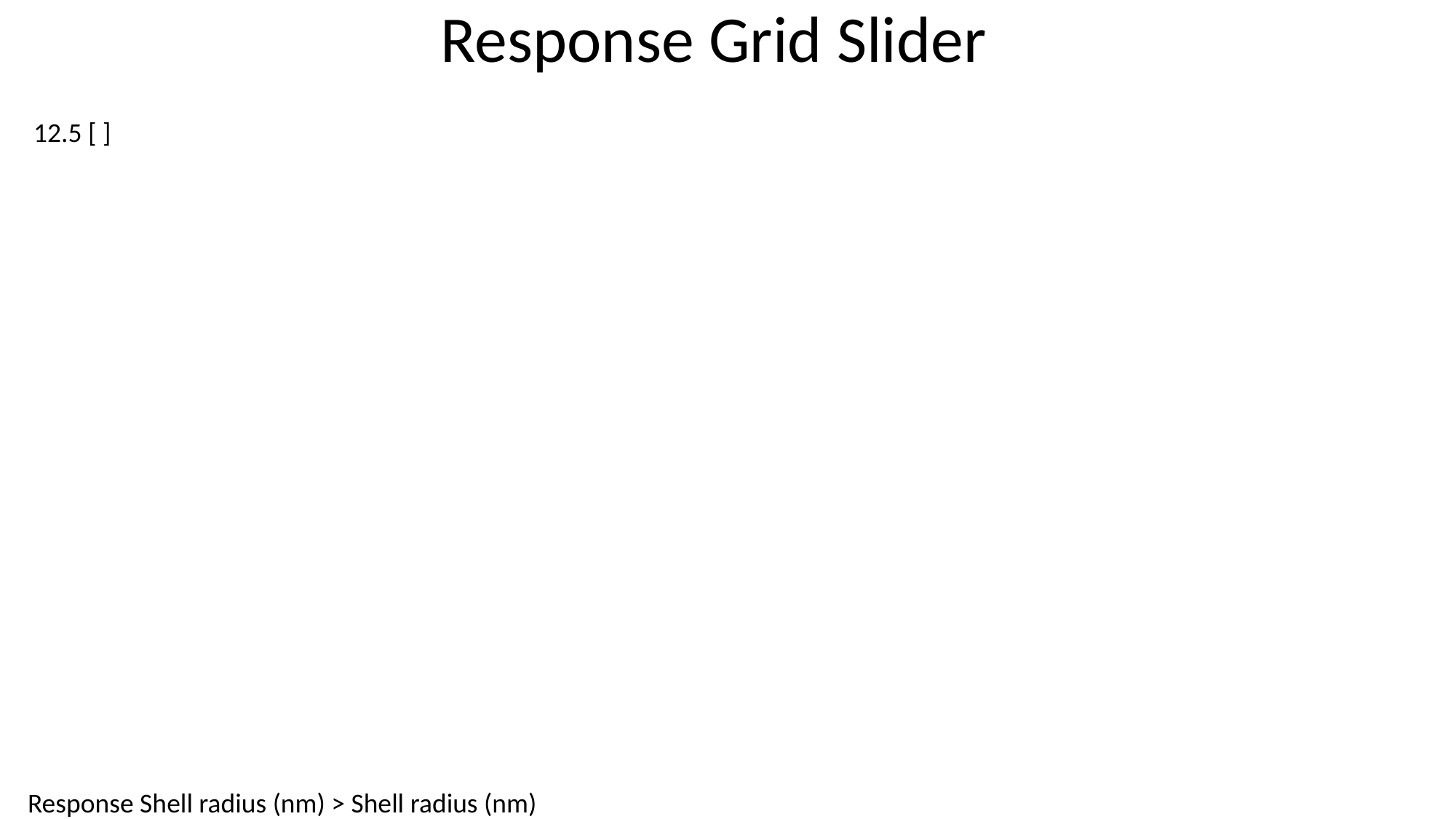

# Response Grid Slider
12.5
[ ]
Response Shell radius (nm) > Shell radius (nm)